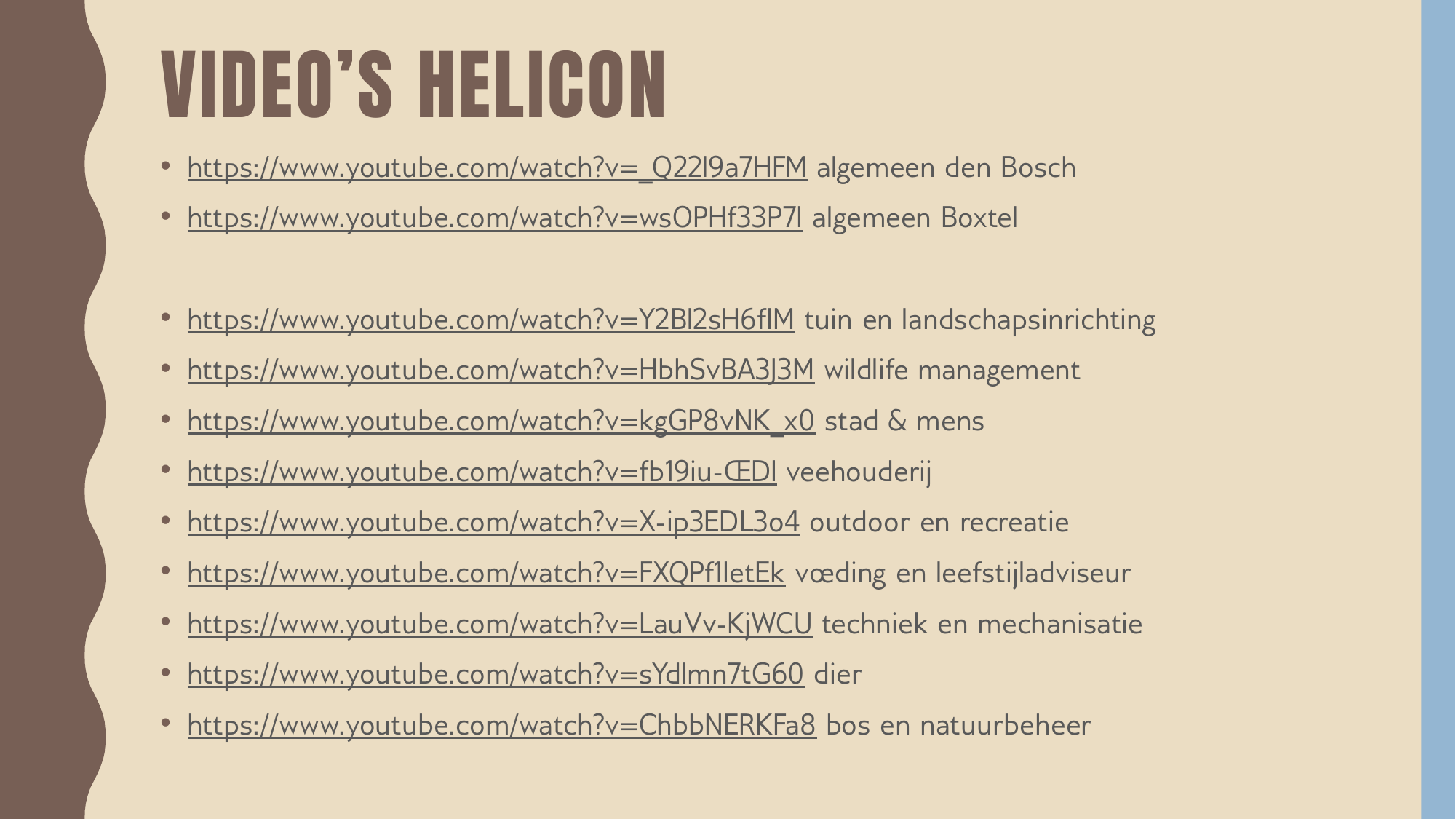

# Video’s Helicon
https://www.youtube.com/watch?v=_Q22l9a7HFM algemeen den Bosch
https://www.youtube.com/watch?v=wsOPHf33P7I algemeen Boxtel

https://www.youtube.com/watch?v=Y2Bl2sH6fIM tuin en landschapsinrichting
https://www.youtube.com/watch?v=HbhSvBA3J3M wildlife management
https://www.youtube.com/watch?v=kgGP8vNK_x0 stad & mens
https://www.youtube.com/watch?v=fb19iu-OEDI veehouderij
https://www.youtube.com/watch?v=X-ip3EDL3o4 outdoor en recreatie
https://www.youtube.com/watch?v=FXQPf1IetEk voeding en leefstijladviseur
https://www.youtube.com/watch?v=LauVv-KjWCU techniek en mechanisatie
https://www.youtube.com/watch?v=sYdlmn7tG60 dier
https://www.youtube.com/watch?v=ChbbNERKFa8 bos en natuurbeheer